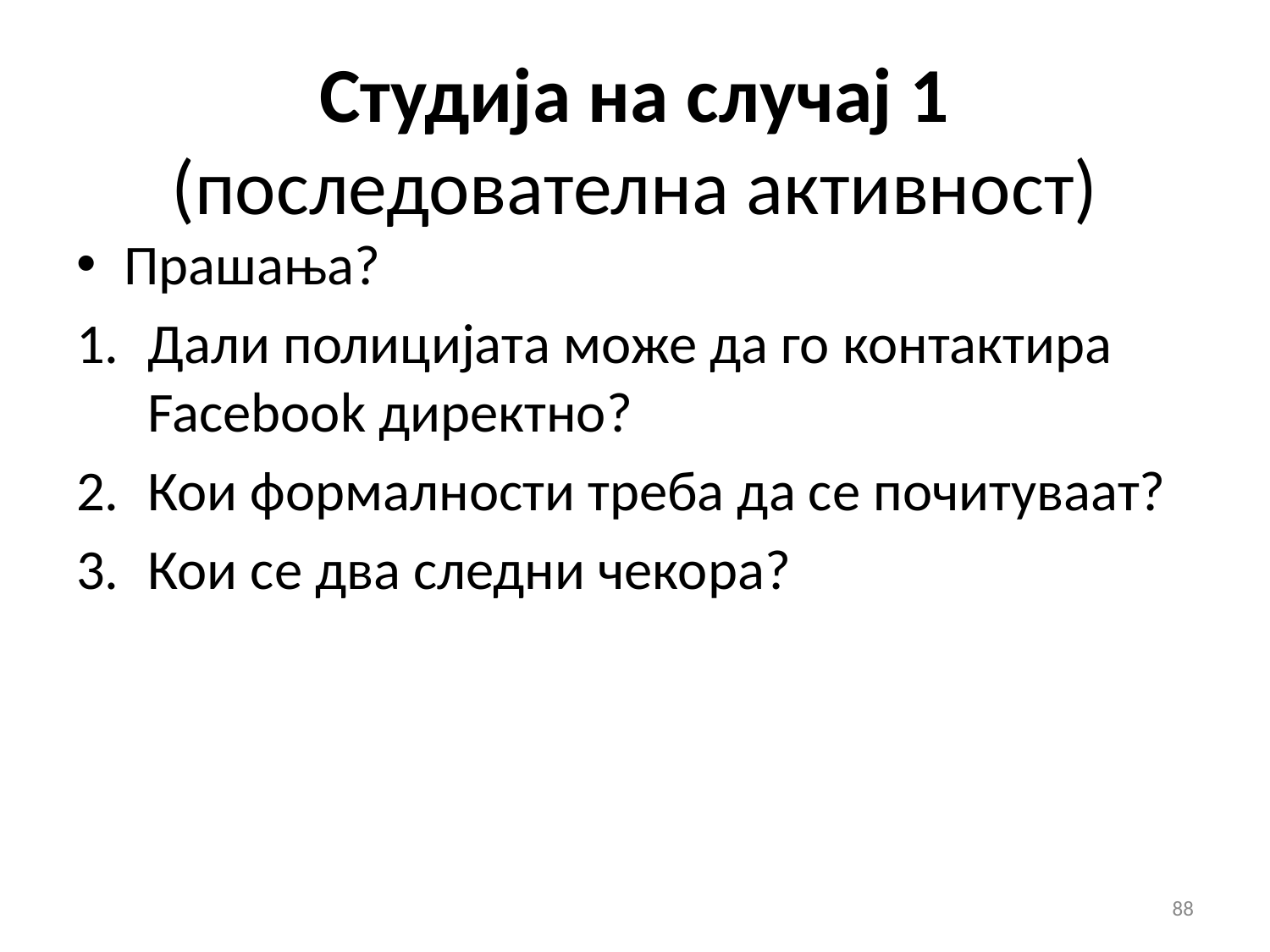

# Студија на случај 1 (последователна активност)
Прашања?
Дали полицијата може да го контактира Facebook директно?
Кои формалности треба да се почитуваат?
Кои се два следни чекора?
88